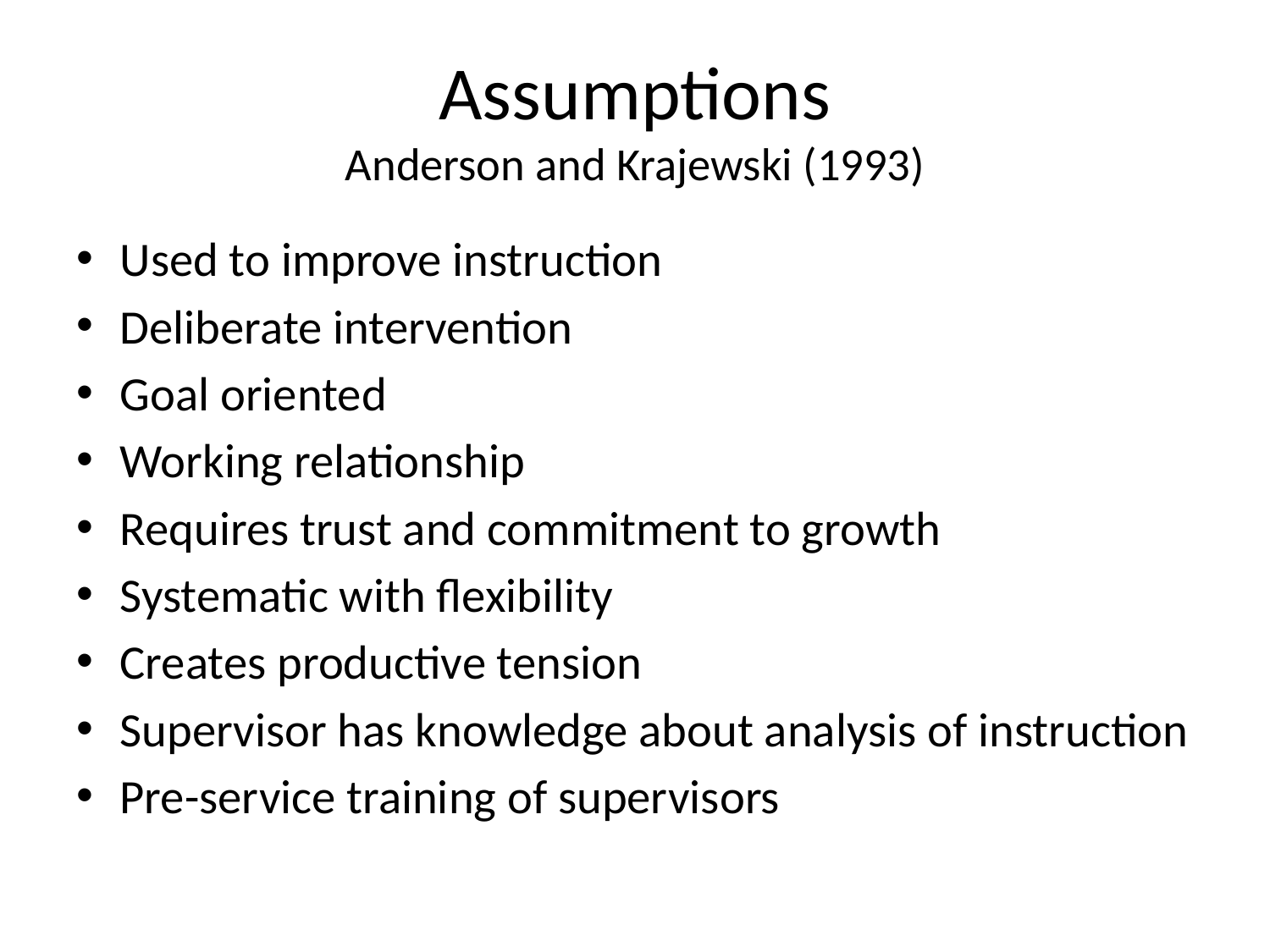

# Assumptions Anderson and Krajewski (1993)
Used to improve instruction
Deliberate intervention
Goal oriented
Working relationship
Requires trust and commitment to growth
Systematic with flexibility
Creates productive tension
Supervisor has knowledge about analysis of instruction
Pre-service training of supervisors